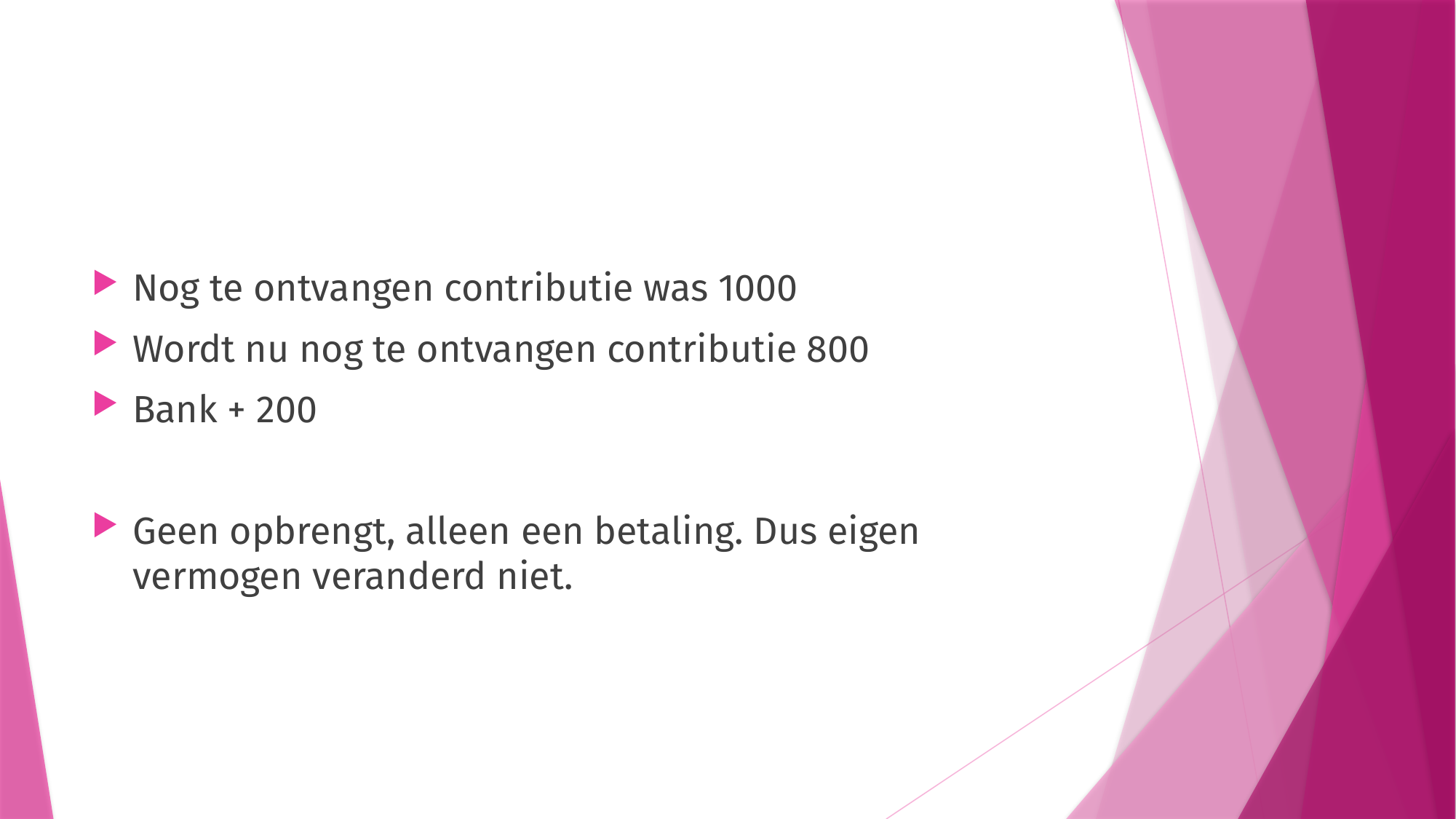

#
Nog te ontvangen contributie was 1000
Wordt nu nog te ontvangen contributie 800
Bank + 200

Geen opbrengt, alleen een betaling. Dus eigen vermogen veranderd niet.